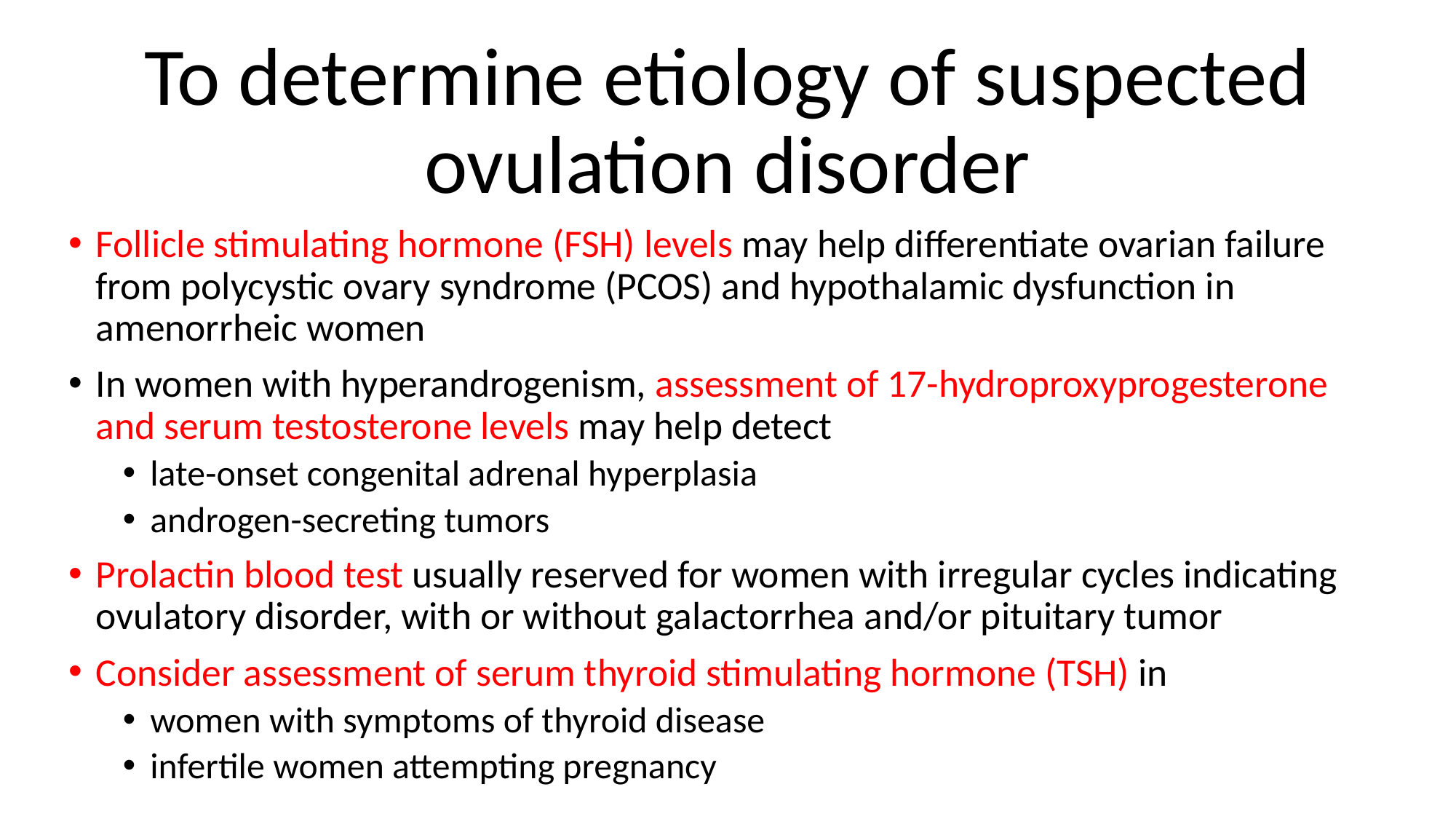

# To determine etiology of suspected ovulation disorder
Follicle stimulating hormone (FSH) levels may help differentiate ovarian failure from polycystic ovary syndrome (PCOS) and hypothalamic dysfunction in amenorrheic women
In women with hyperandrogenism, assessment of 17-hydroproxyprogesterone and serum testosterone levels may help detect
late-onset congenital adrenal hyperplasia
androgen-secreting tumors
Prolactin blood test usually reserved for women with irregular cycles indicating ovulatory disorder, with or without galactorrhea and/or pituitary tumor
Consider assessment of serum thyroid stimulating hormone (TSH) in
women with symptoms of thyroid disease
infertile women attempting pregnancy